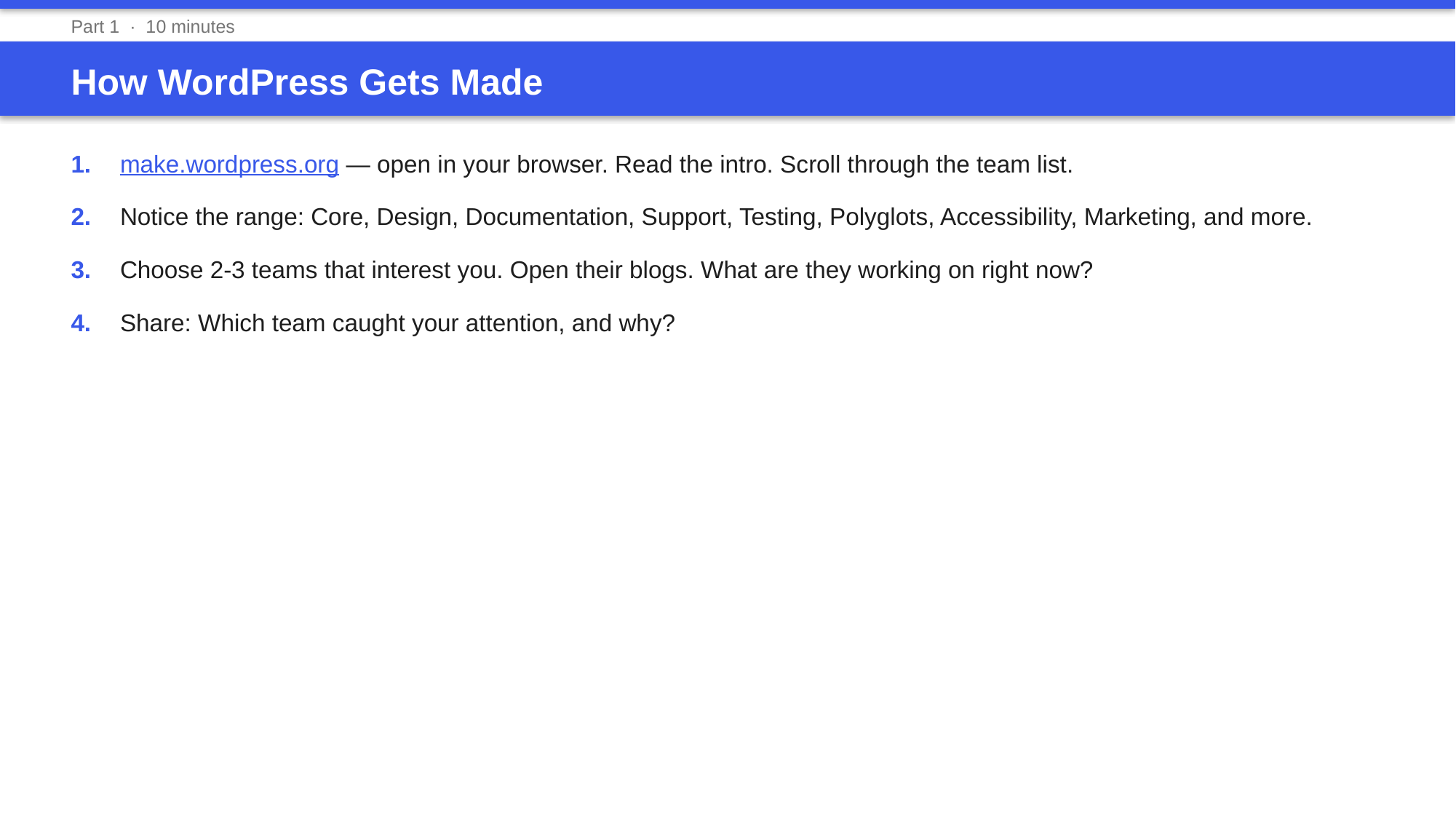

Part 1  ·  10 minutes

How WordPress Gets Made
1.	make.wordpress.org — open in your browser. Read the intro. Scroll through the team list.
2.	Notice the range: Core, Design, Documentation, Support, Testing, Polyglots, Accessibility, Marketing, and more.
3.	Choose 2-3 teams that interest you. Open their blogs. What are they working on right now?
4.	Share: Which team caught your attention, and why?